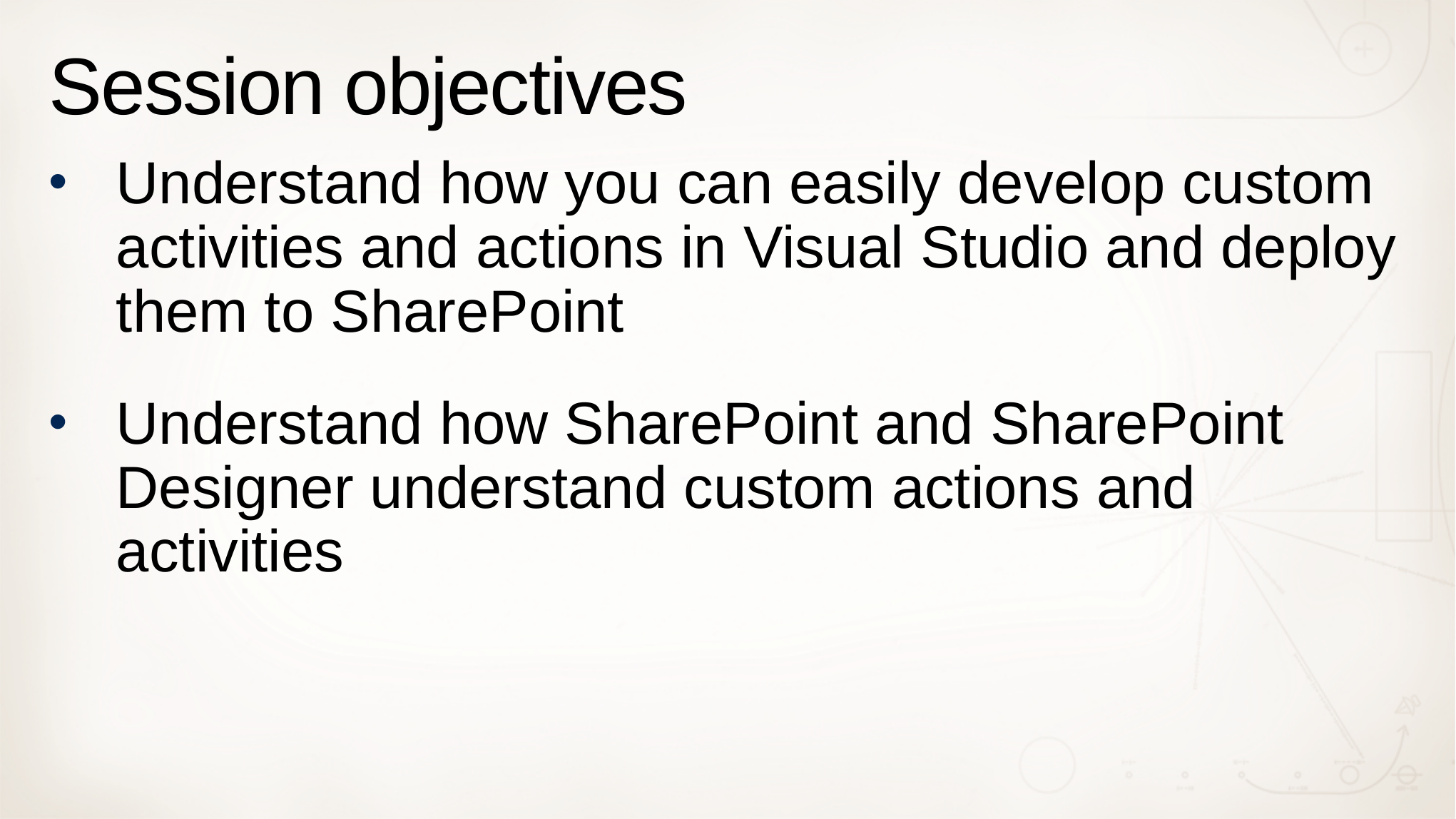

# Session objectives
Understand how you can easily develop custom activities and actions in Visual Studio and deploy them to SharePoint

Understand how SharePoint and SharePoint Designer understand custom actions and activities